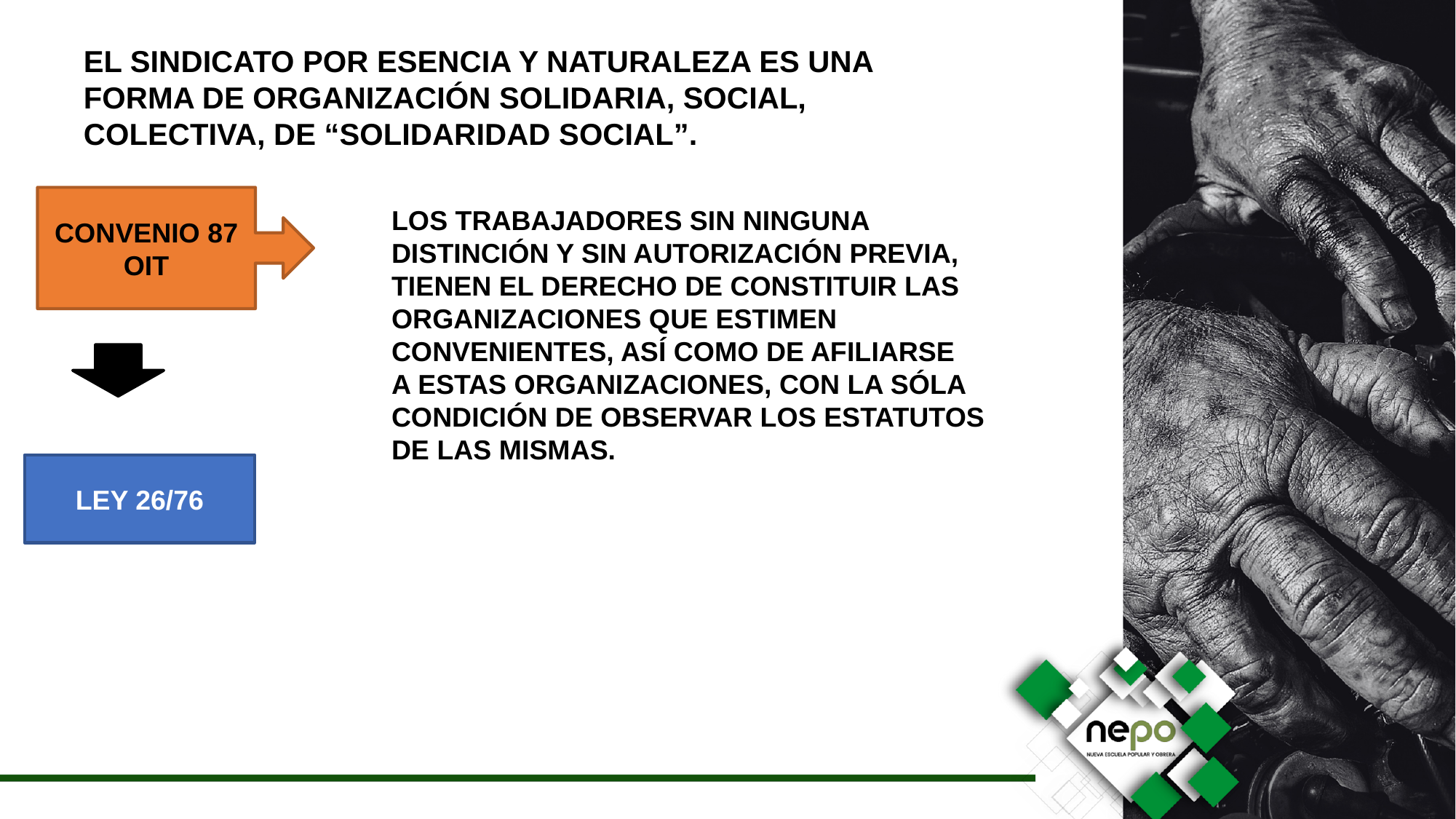

EL SINDICATO POR ESENCIA Y NATURALEZA ES UNA FORMA DE ORGANIZACIÓN SOLIDARIA, SOCIAL, COLECTIVA, DE “SOLIDARIDAD SOCIAL”.
CONVENIO 87 OIT
LOS TRABAJADORES SIN NINGUNA DISTINCIÓN Y SIN AUTORIZACIÓN PREVIA, TIENEN EL DERECHO DE CONSTITUIR LAS ORGANIZACIONES QUE ESTIMEN CONVENIENTES, ASÍ COMO DE AFILIARSE  A ESTAS ORGANIZACIONES, CON LA SÓLA CONDICIÓN DE OBSERVAR LOS ESTATUTOS DE LAS MISMAS.

LEY 26/76